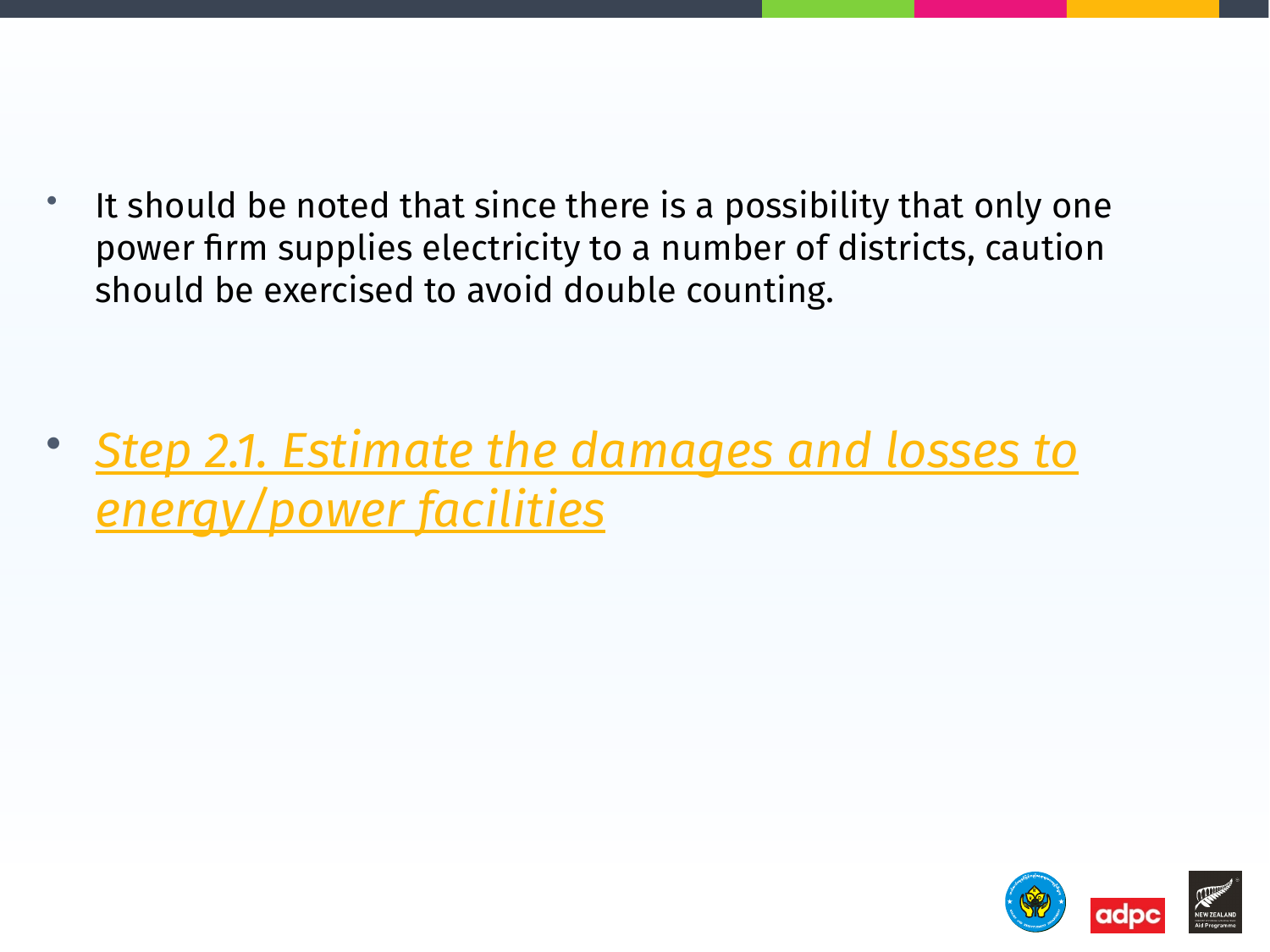

It should be noted that since there is a possibility that only one power firm supplies electricity to a number of districts, caution should be exercised to avoid double counting.

Step 2.1. Estimate the damages and losses to energy/power facilities